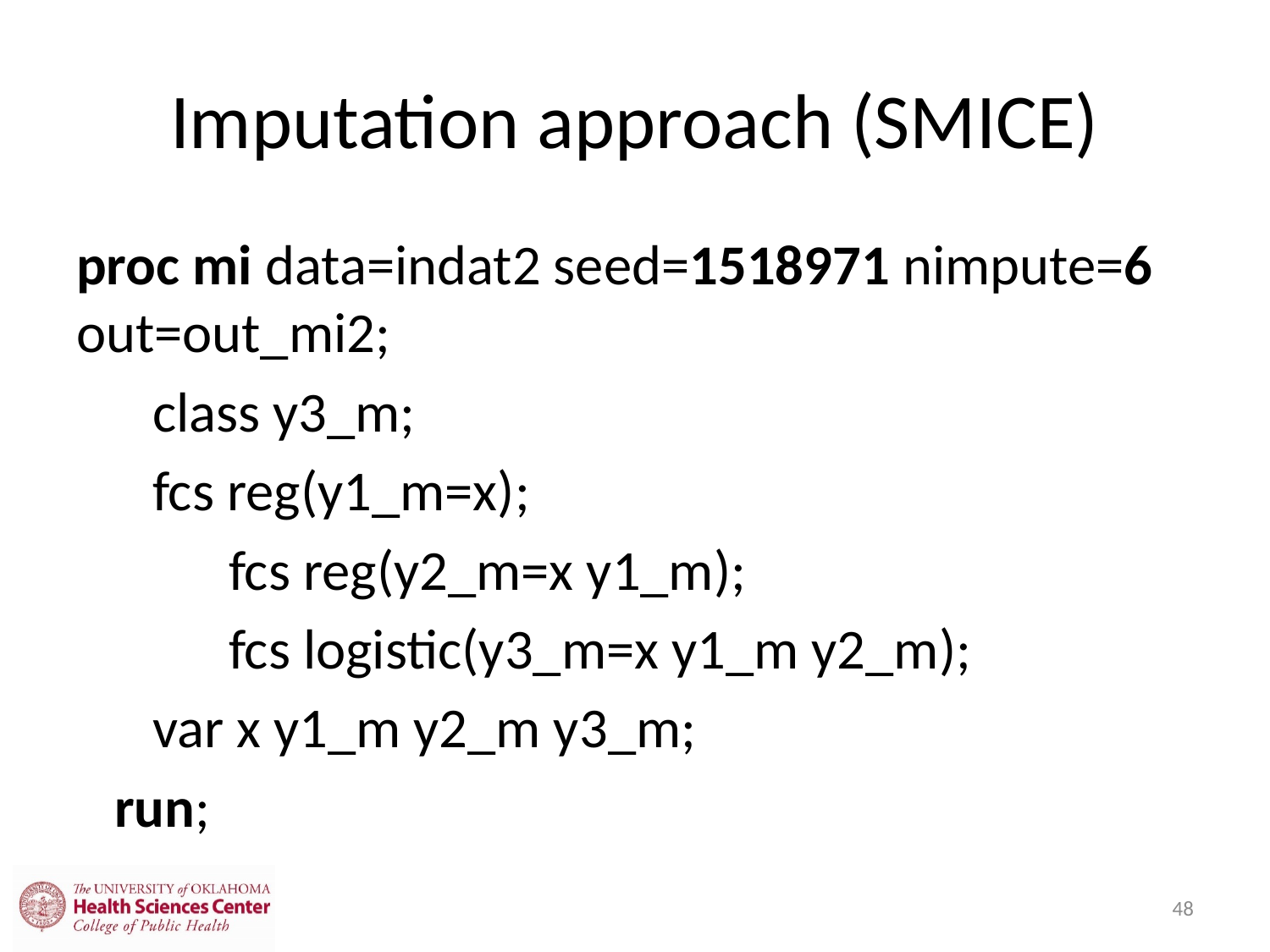

# Imputation approach (SMICE)
proc mi data=indat2 seed=1518971 nimpute=6 out=out_mi2;
      class y3_m;
      fcs reg(y1_m=x);
	  fcs reg(y2_m=x y1_m);
	  fcs logistic(y3_m=x y1_m y2_m);
      var x y1_m y2_m y3_m;
   run;

48